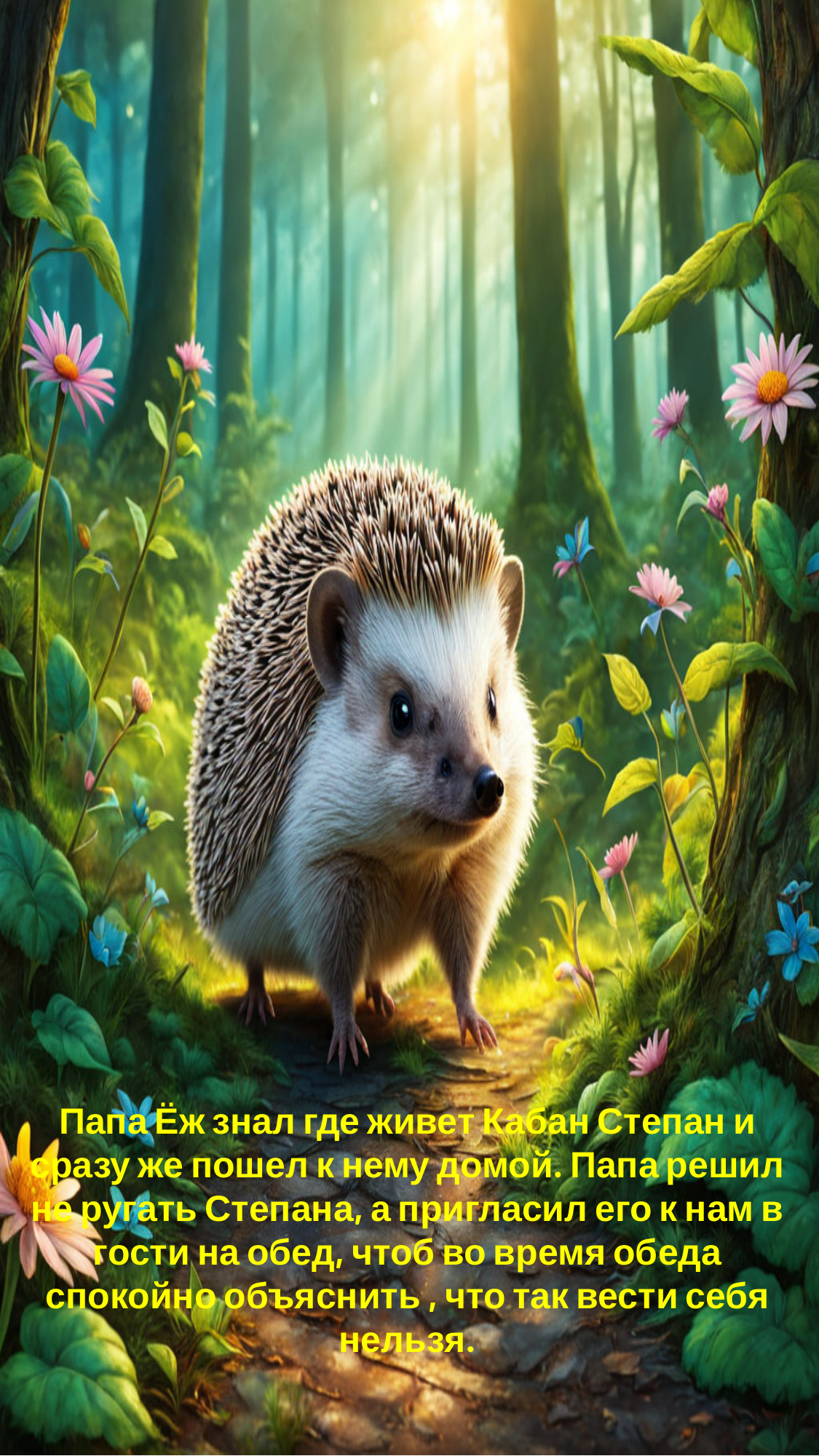

Папа Ёж знал где живет Кабан Степан и сразу же пошел к нему домой. Папа решил не ругать Степана, а пригласил его к нам в гости на обед, чтоб во время обеда спокойно объяснить , что так вести себя нельзя.